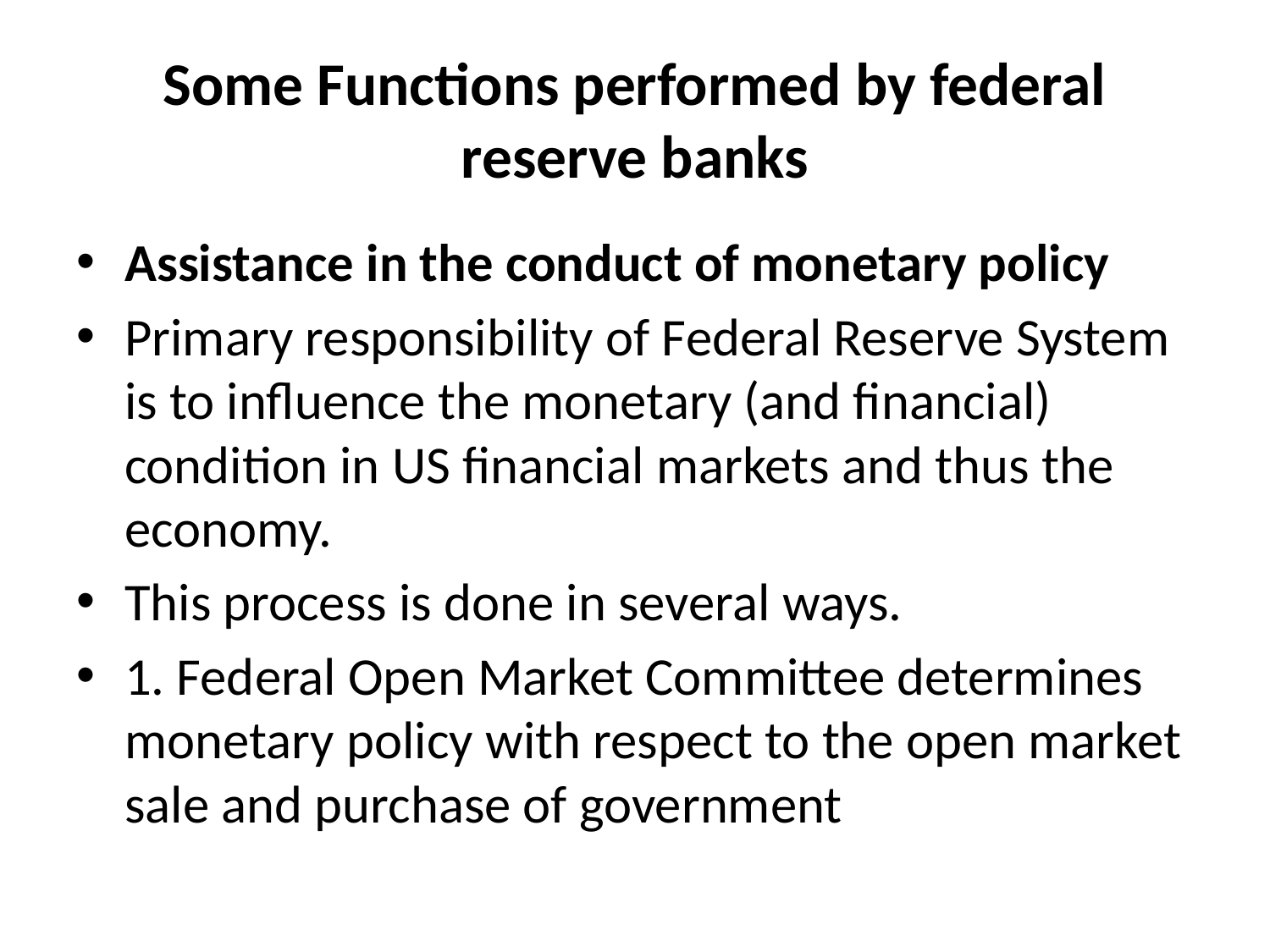

# Some Functions performed by federal reserve banks
Assistance in the conduct of monetary policy
Primary responsibility of Federal Reserve System is to influence the monetary (and financial) condition in US financial markets and thus the economy.
This process is done in several ways.
1. Federal Open Market Committee determines monetary policy with respect to the open market sale and purchase of government